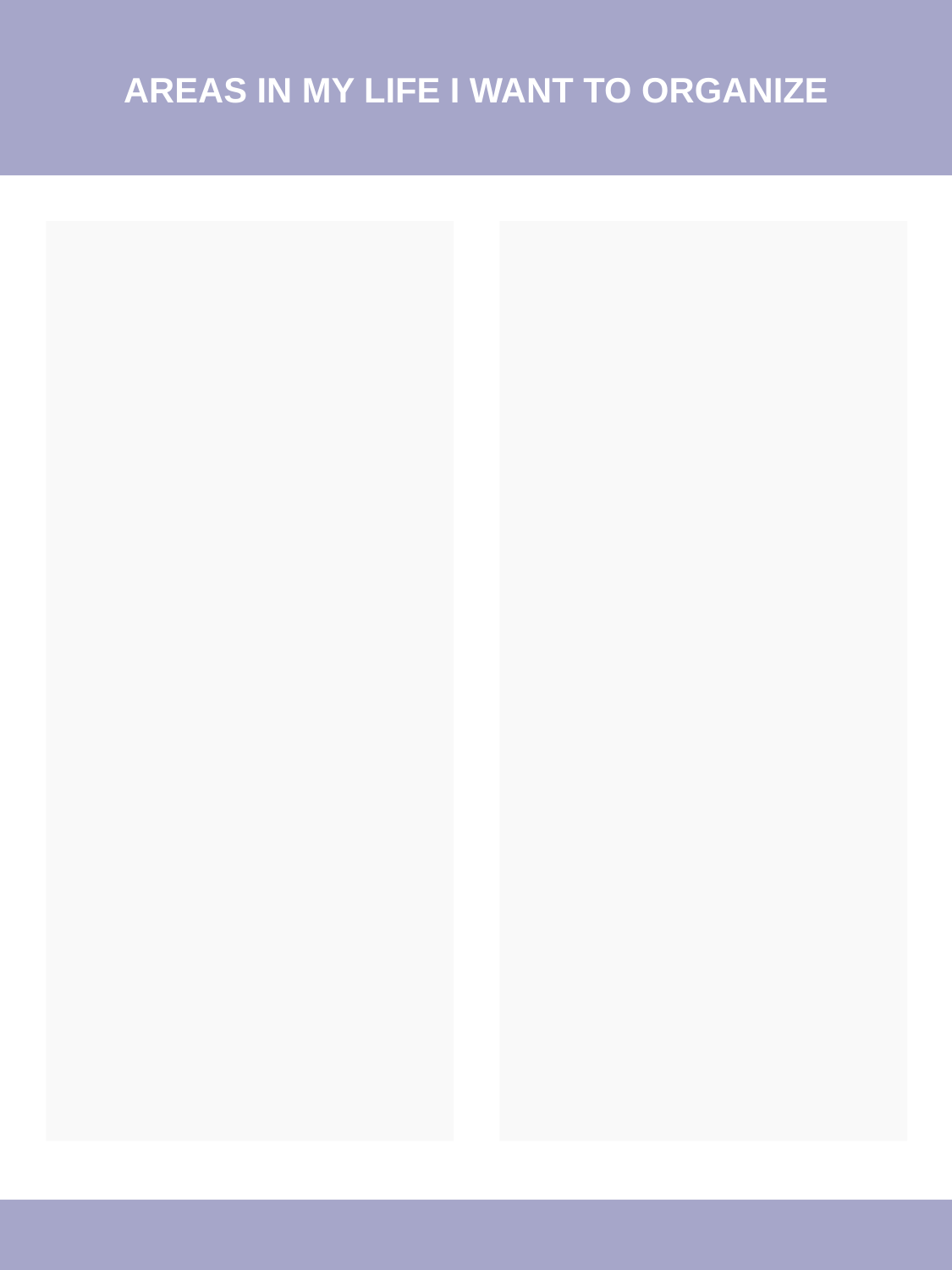

AREAS IN MY LIFE I WANT TO ORGANIZE